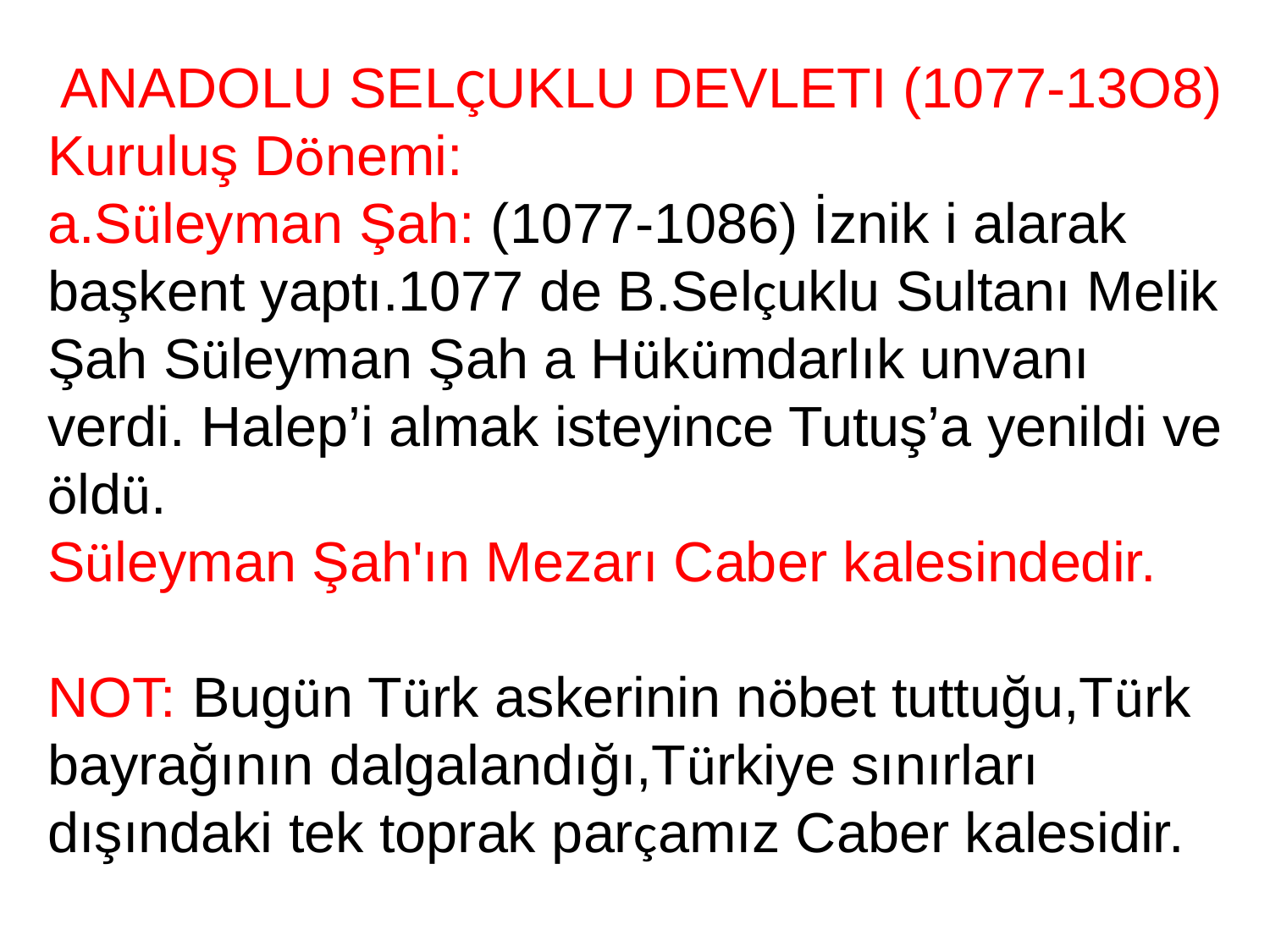

ANADOLU SELÇUKLU DEVLETI (1077-13O8)
Kuruluş Dönemi:
a.Süleyman Şah: (1077-1086) İznik i alarak başkent yaptı.1077 de B.Selçuklu Sultanı Melik Şah Süleyman Şah a Hükümdarlık unvanı verdi. Halep’i almak isteyince Tutuş’a yenildi ve öldü.
Süleyman Şah'ın Mezarı Caber kalesindedir.

NOT: Bugün Türk askerinin nöbet tuttuğu,Türk bayrağının dalgalandığı,Türkiye sınırları dışındaki tek toprak parçamız Caber kalesidir.